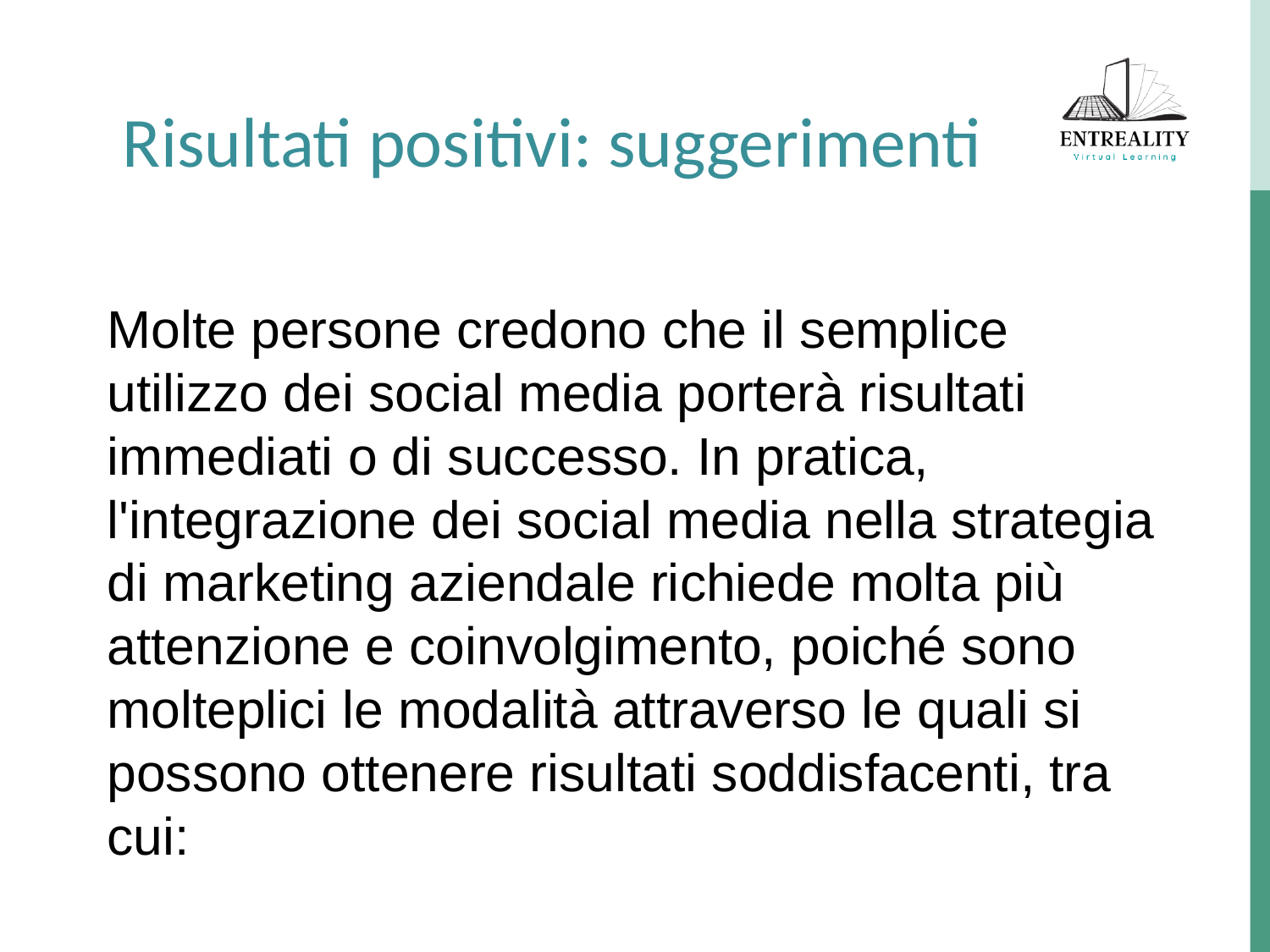

Risultati positivi: suggerimenti
Molte persone credono che il semplice utilizzo dei social media porterà risultati immediati o di successo. In pratica, l'integrazione dei social media nella strategia di marketing aziendale richiede molta più attenzione e coinvolgimento, poiché sono molteplici le modalità attraverso le quali si possono ottenere risultati soddisfacenti, tra cui: